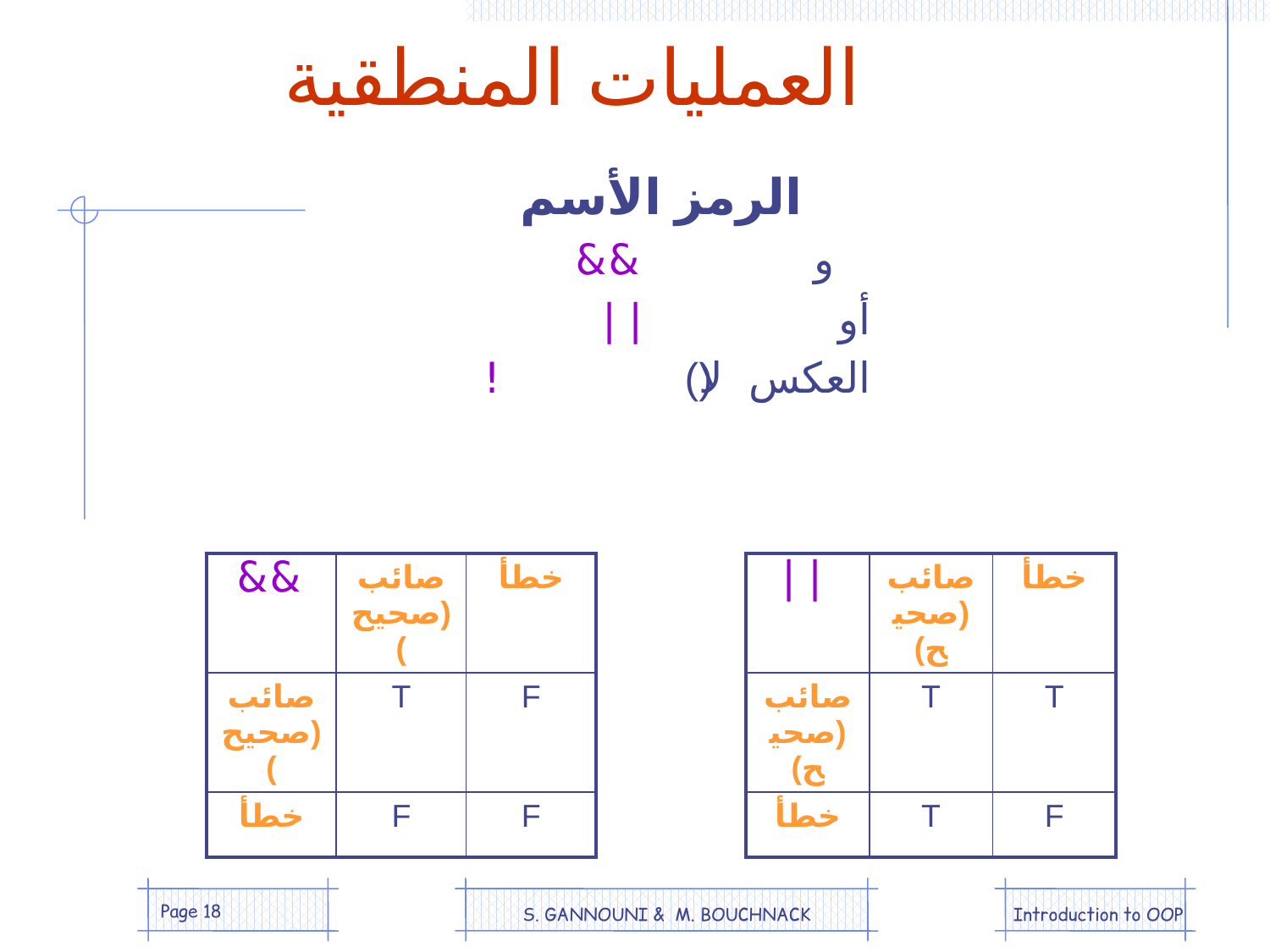

# العمليات المنطقية
     الرمز 	الأسم
&&             و
||              أو
  !              العكس (لا)

| && | صائب (صحيح) | خطأ |
| --- | --- | --- |
| صائب (صحيح) | T | F |
| خطأ | F | F |
| || | صائب (صحيح) | خطأ |
| --- | --- | --- |
| صائب (صحيح) | T | T |
| خطأ | T | F |
Page 18
S. GANNOUNI &  M. BOUCHNACK
Introduction to OOP